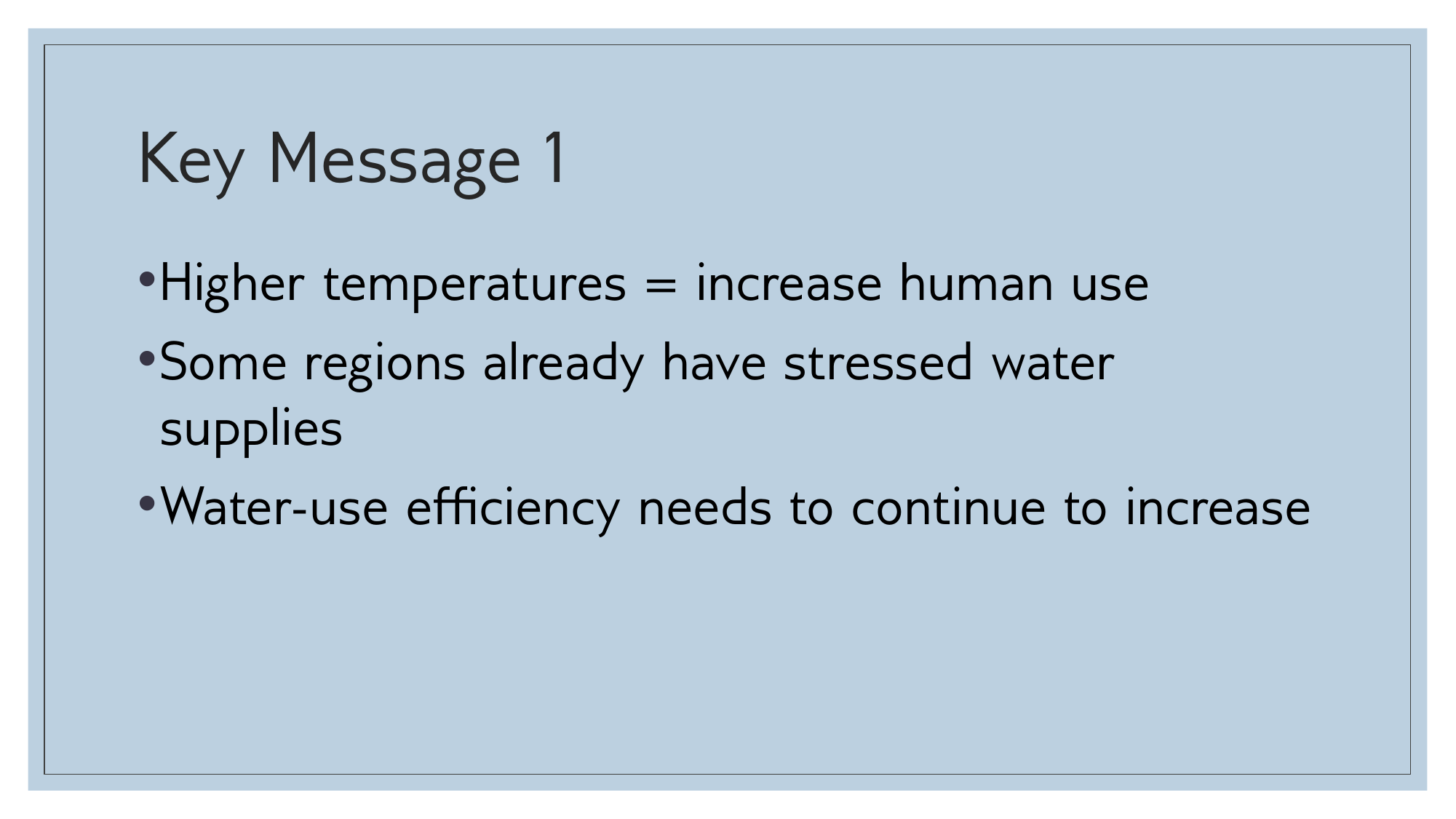

# Key Message 1
Higher temperatures = increase human use
Some regions already have stressed water supplies
Water-use efficiency needs to continue to increase